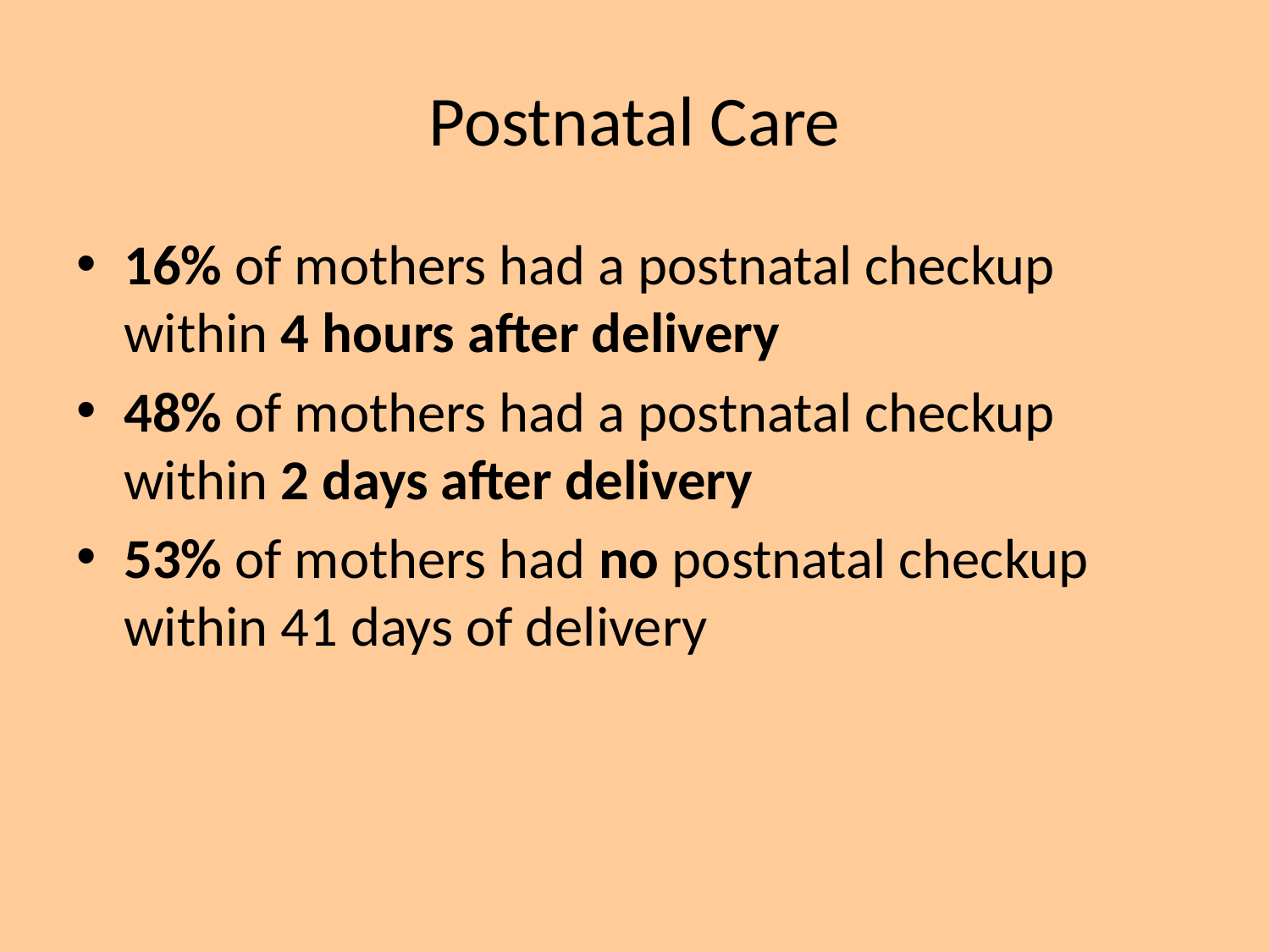

# Postnatal Care
16% of mothers had a postnatal checkup within 4 hours after delivery
48% of mothers had a postnatal checkup within 2 days after delivery
53% of mothers had no postnatal checkup within 41 days of delivery